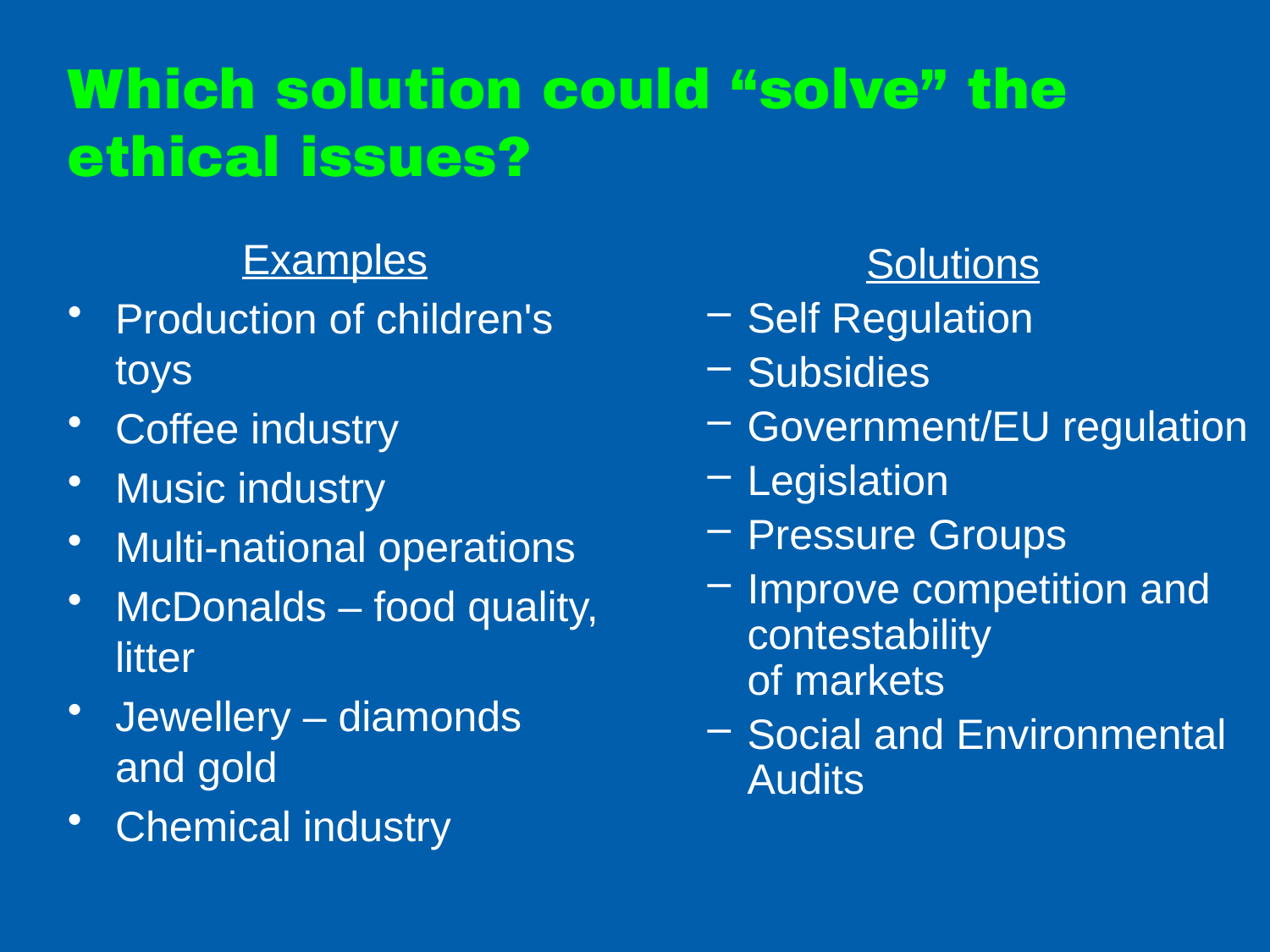

# Which solution could “solve” the ethical issues?
Examples
Production of children's toys
Coffee industry
Music industry
Multi-national operations
McDonalds – food quality, litter
Jewellery – diamonds and gold
Chemical industry
Solutions
Self Regulation
Subsidies
Government/EU regulation
Legislation
Pressure Groups
Improve competition and contestability
of markets
Social and Environmental Audits